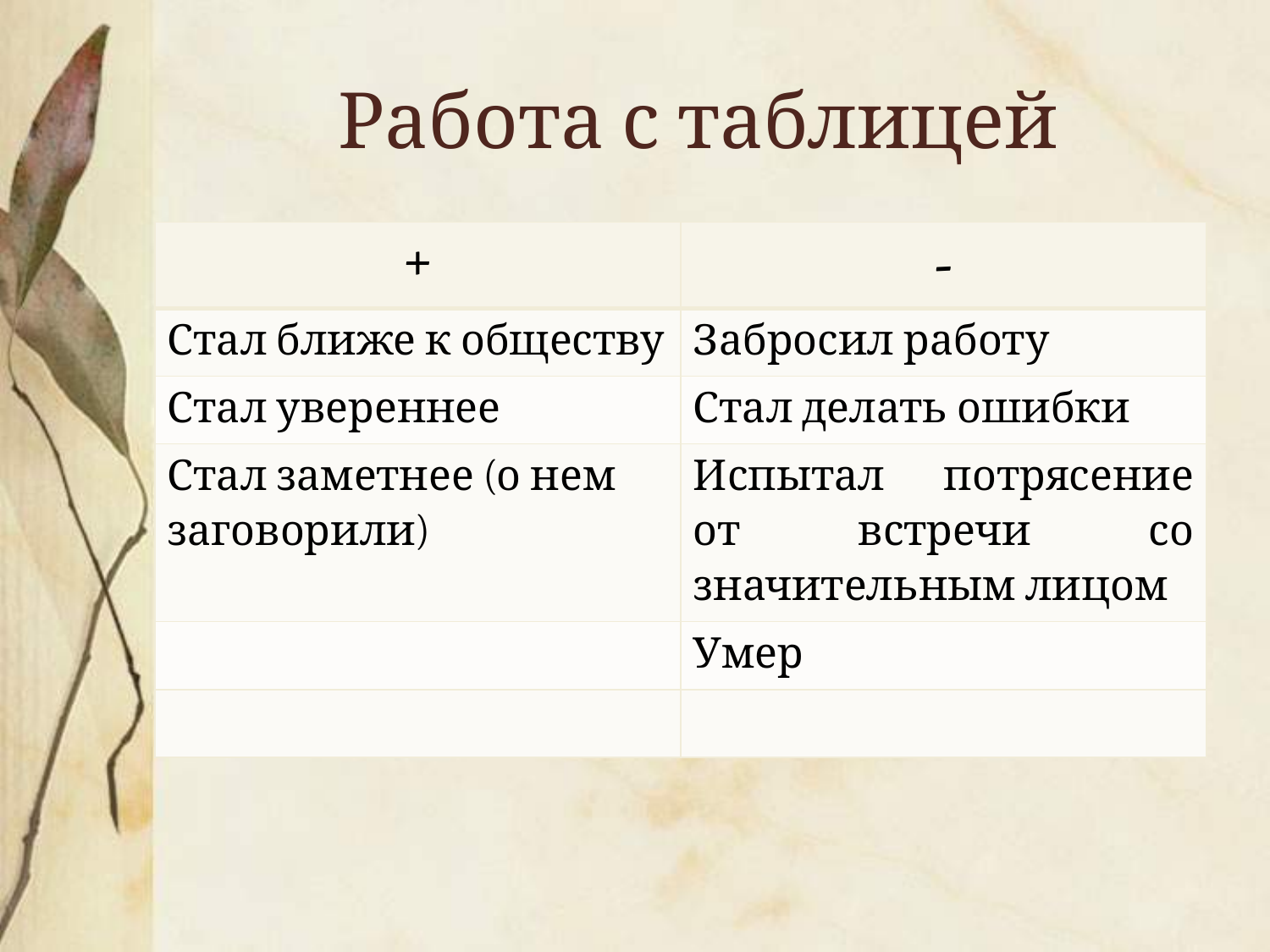

# Работа с таблицей
| + | - |
| --- | --- |
| Стал ближе к обществу | Забросил работу |
| Стал увереннее | Стал делать ошибки |
| Стал заметнее (о нем заговорили) | Испытал потрясение от встречи со значительным лицом |
|  | Умер |
|  |  |